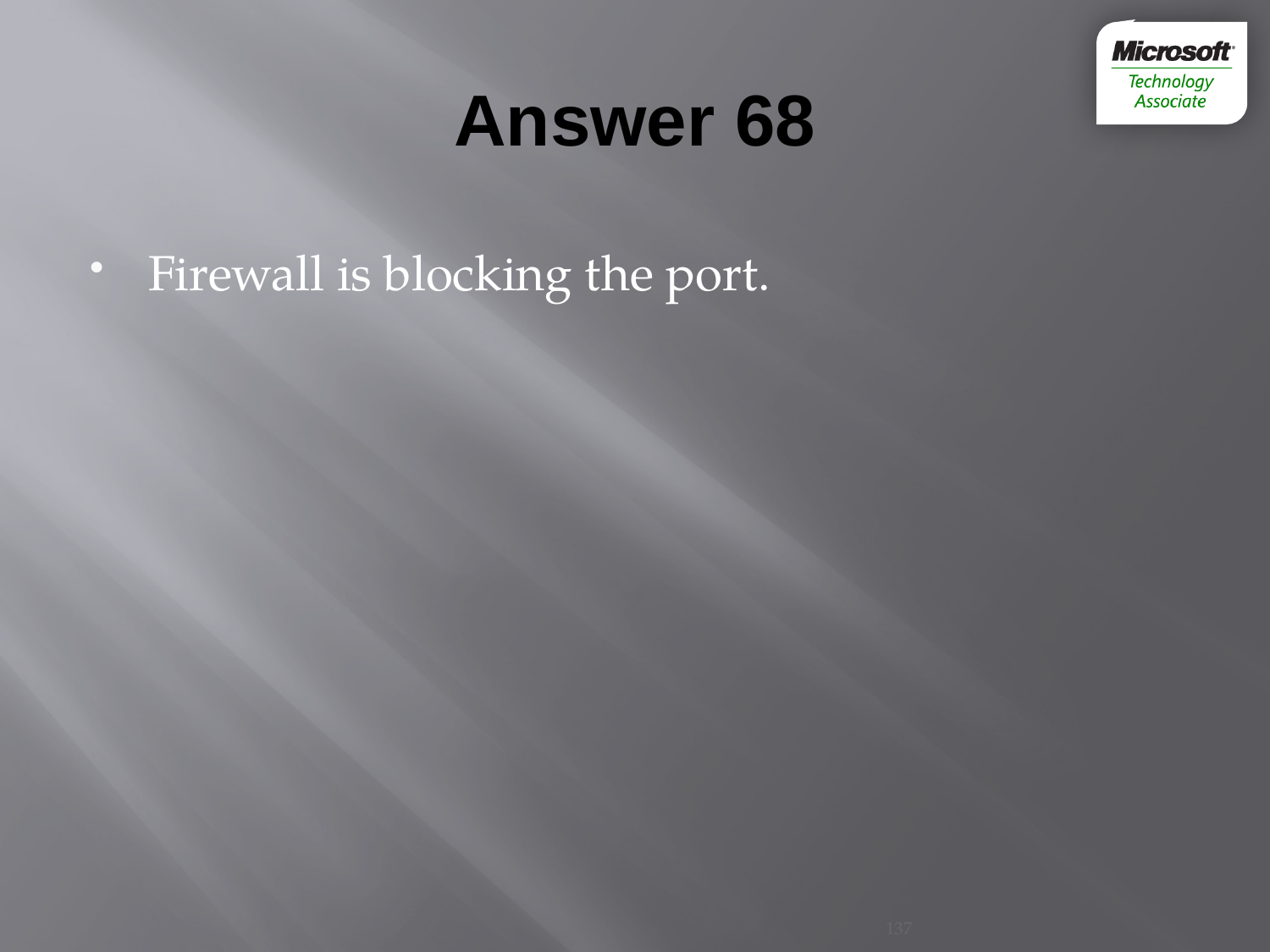

# Answer 68
Firewall is blocking the port.

137